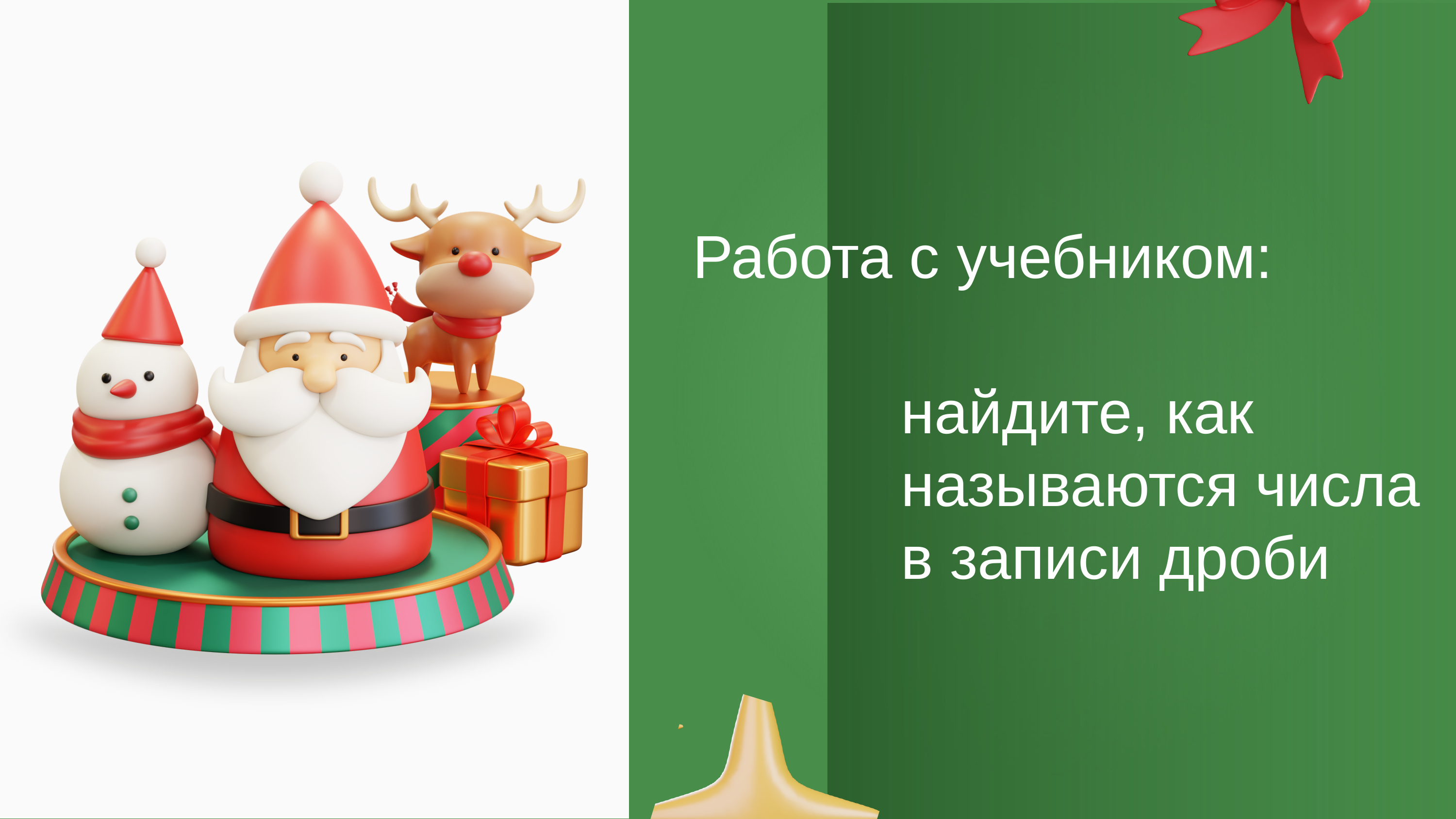

Работа с учебником:
найдите, как
называются числа
в записи дроби